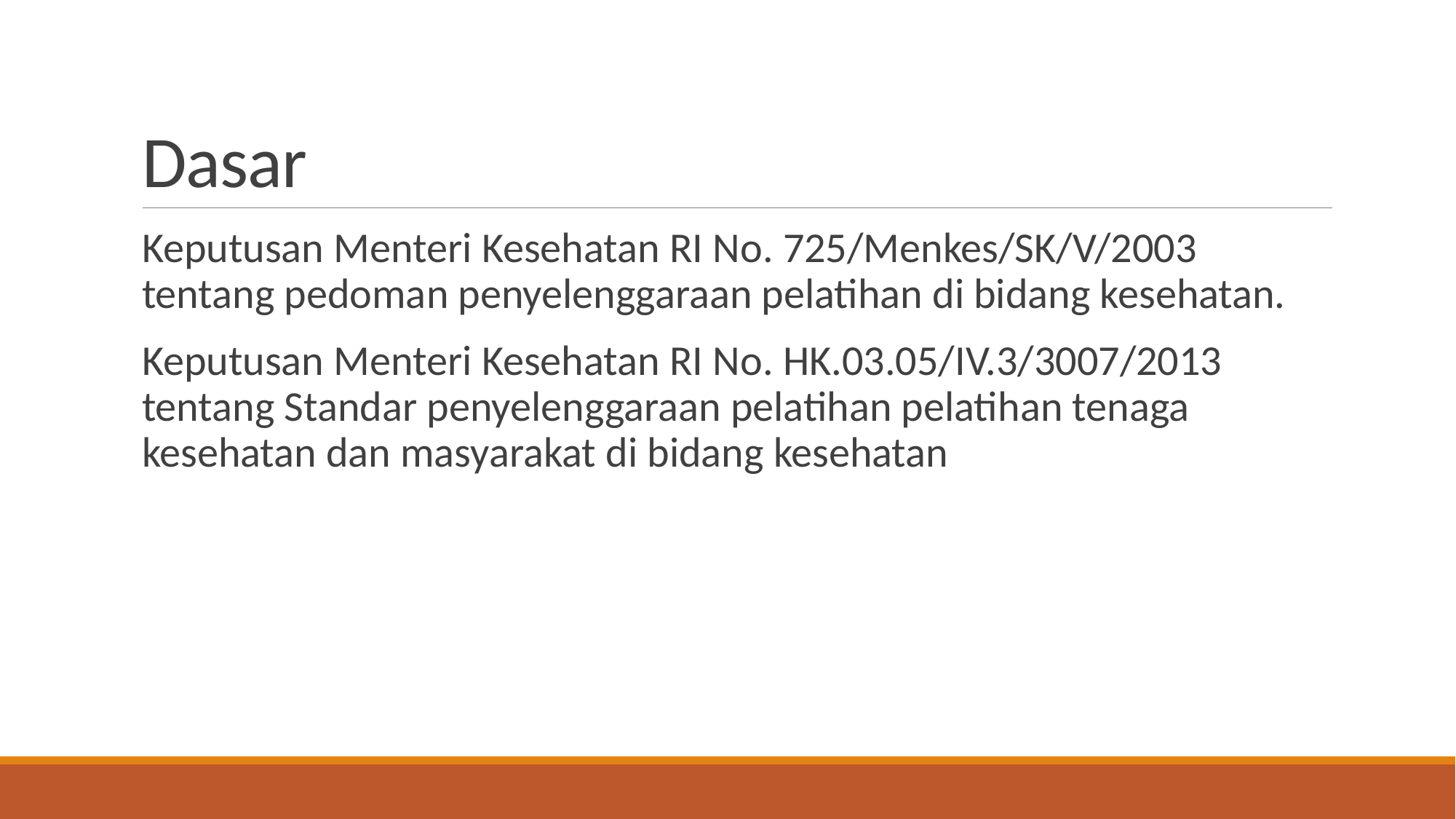

# Dasar
Keputusan Menteri Kesehatan RI No. 725/Menkes/SK/V/2003 tentang pedoman penyelenggaraan pelatihan di bidang kesehatan.
Keputusan Menteri Kesehatan RI No. HK.03.05/IV.3/3007/2013 tentang Standar penyelenggaraan pelatihan pelatihan tenaga kesehatan dan masyarakat di bidang kesehatan